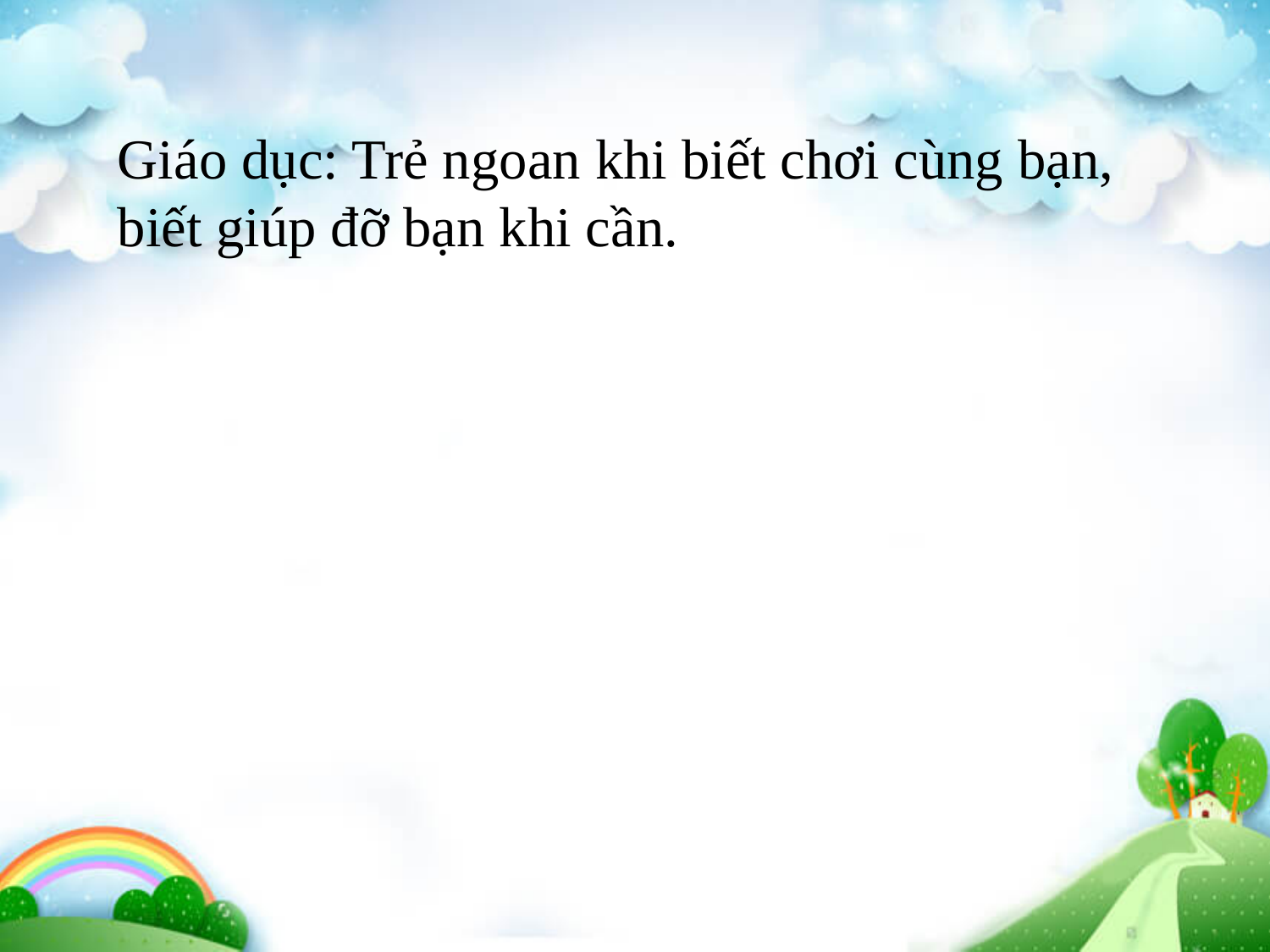

Giáo dục: Trẻ ngoan khi biết chơi cùng bạn, biết giúp đỡ bạn khi cần.